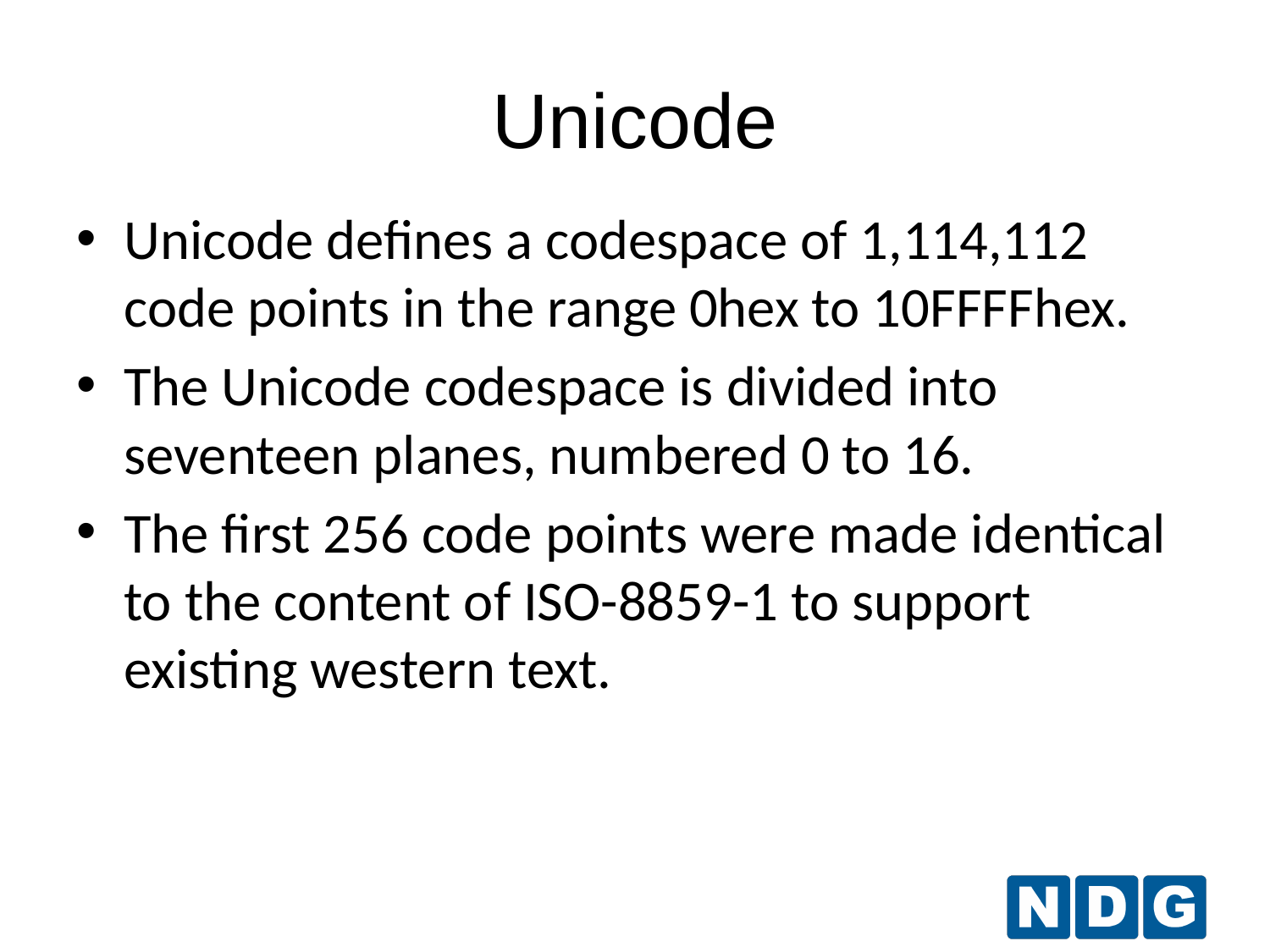

Unicode
Unicode defines a codespace of 1,114,112 code points in the range 0hex to 10FFFFhex.
The Unicode codespace is divided into seventeen planes, numbered 0 to 16.
The first 256 code points were made identical to the content of ISO-8859-1 to support existing western text.